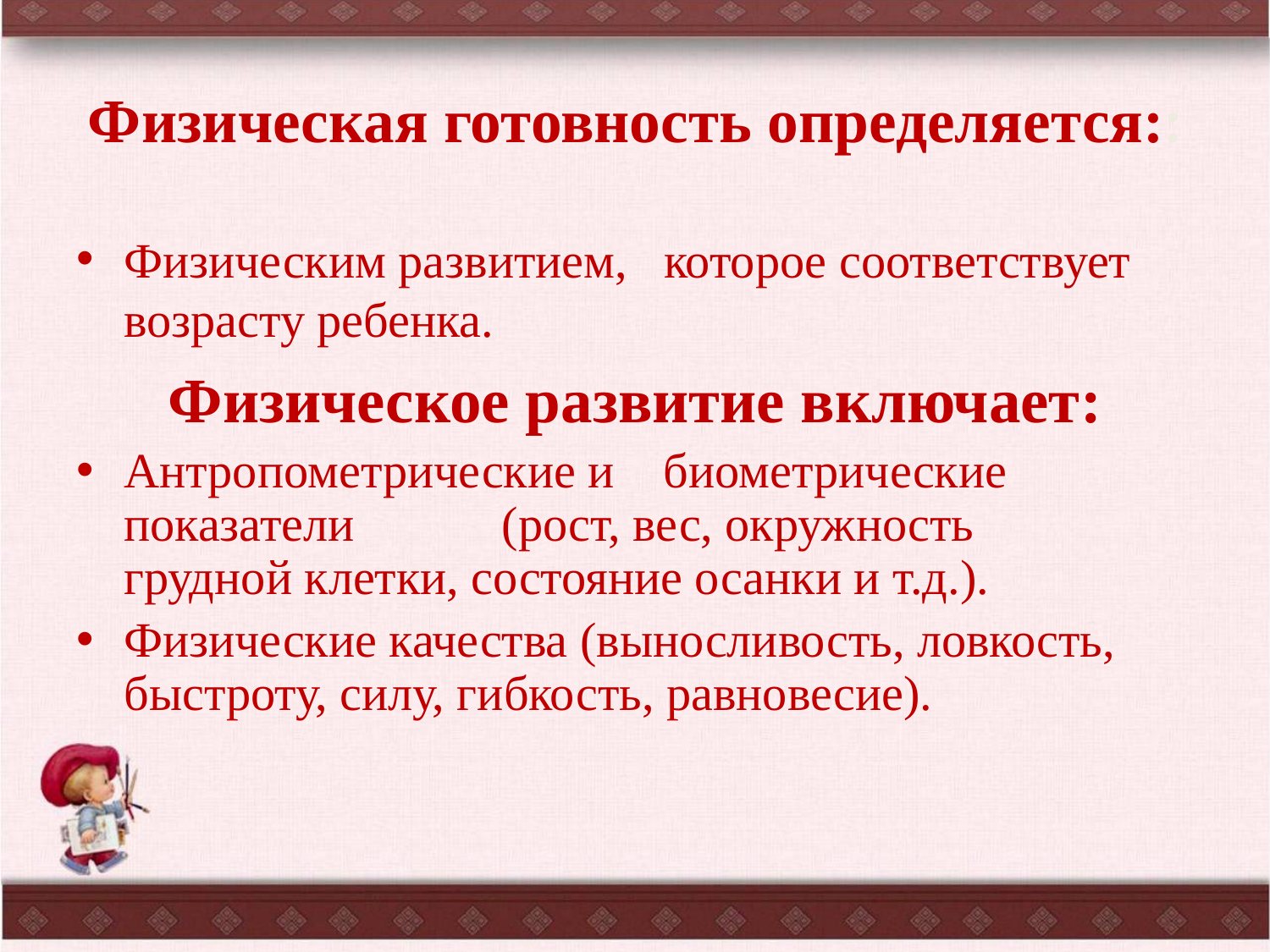

# Физическая готовность определяется::
Физическим развитием,   которое соответствует  возрасту ребенка.
Физическое развитие включает:
Антропометрические и    биометрические показатели            (рост, вес, окружность                  грудной клетки, состояние осанки и т.д.).
Физические качества (выносливость, ловкость, быстроту, силу, гибкость, равновесие).